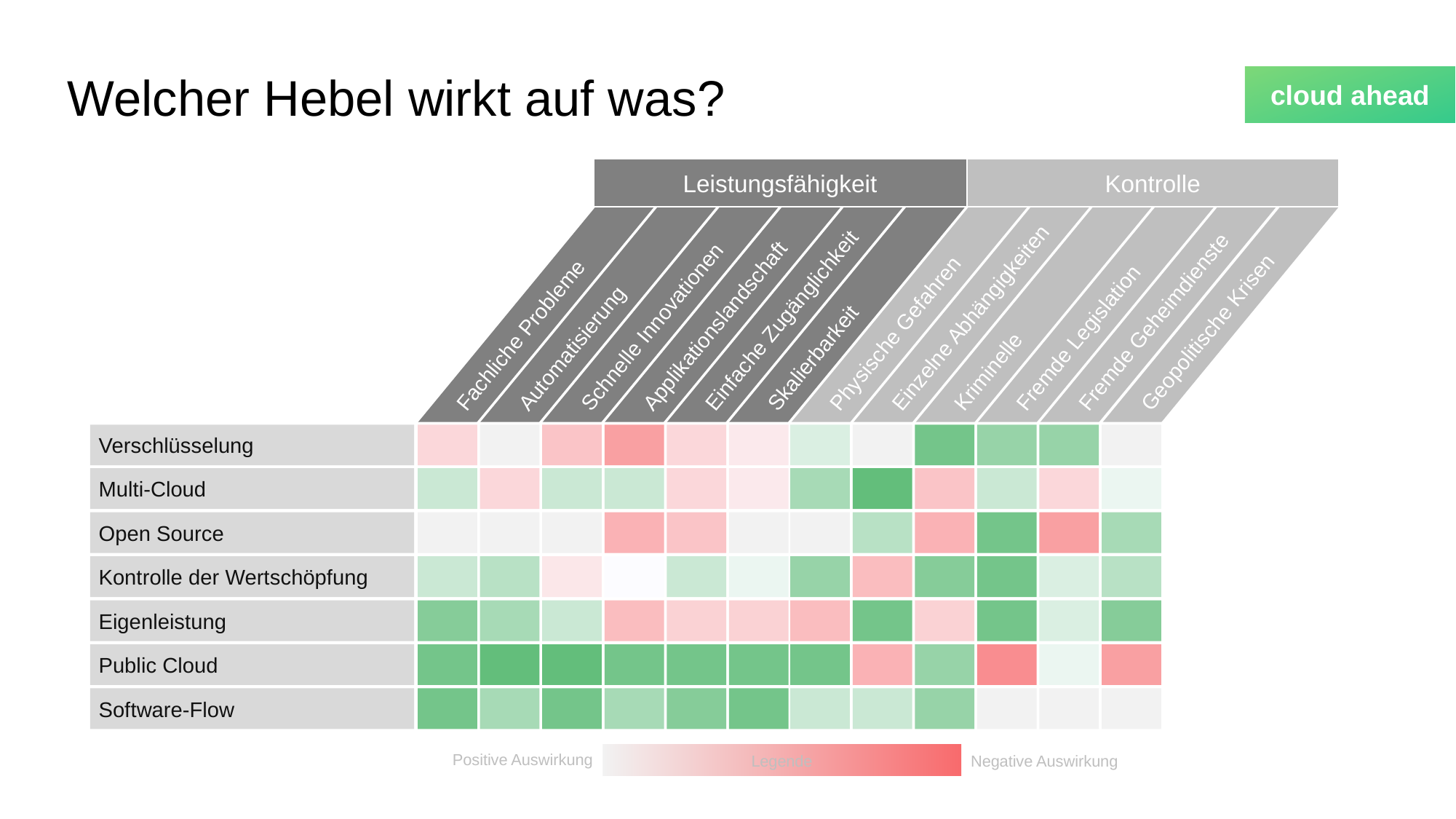

# Welcher Hebel wirkt auf was?
Leistungsfähigkeit
Kontrolle
Fachliche Probleme
Automatisierung
Schnelle Innovationen
Applikationslandschaft
Einfache Zugänglichkeit
Skalierbarkeit
Physische Gefahren
Einzelne Abhängigkeiten
Kriminelle
Fremde Legislation
Fremde Geheimdienste
Geopolitische Krisen

Verschlüsselung

Multi-Cloud
Open Source
Kontrolle der Wertschöpfung
Eigenleistung
Public Cloud
Software-Flow

Positive Auswirkung
Negative Auswirkung
Legende